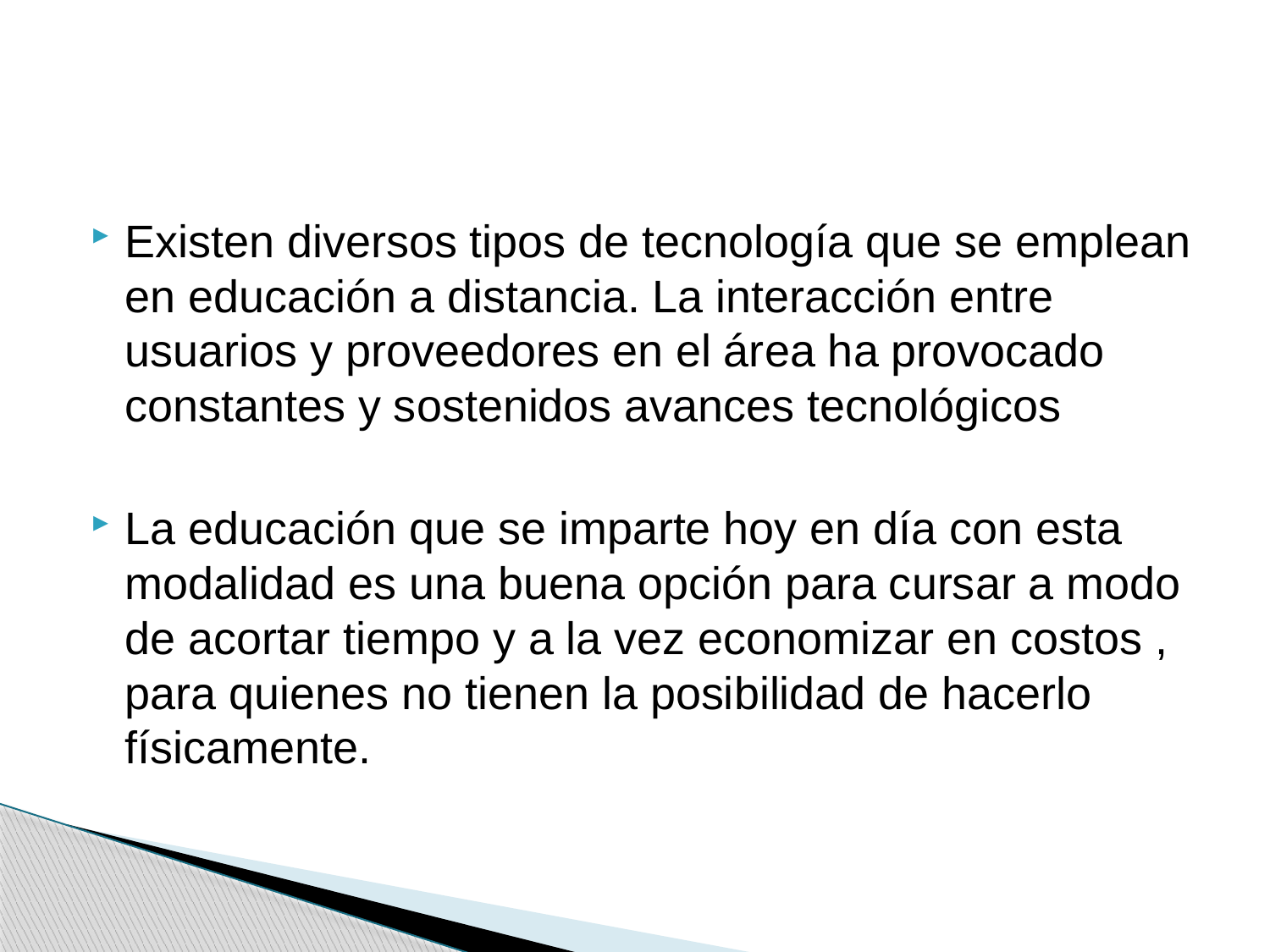

#
Existen diversos tipos de tecnología que se emplean en educación a distancia. La interacción entre usuarios y proveedores en el área ha provocado constantes y sostenidos avances tecnológicos

La educación que se imparte hoy en día con esta modalidad es una buena opción para cursar a modo de acortar tiempo y a la vez economizar en costos , para quienes no tienen la posibilidad de hacerlo físicamente.